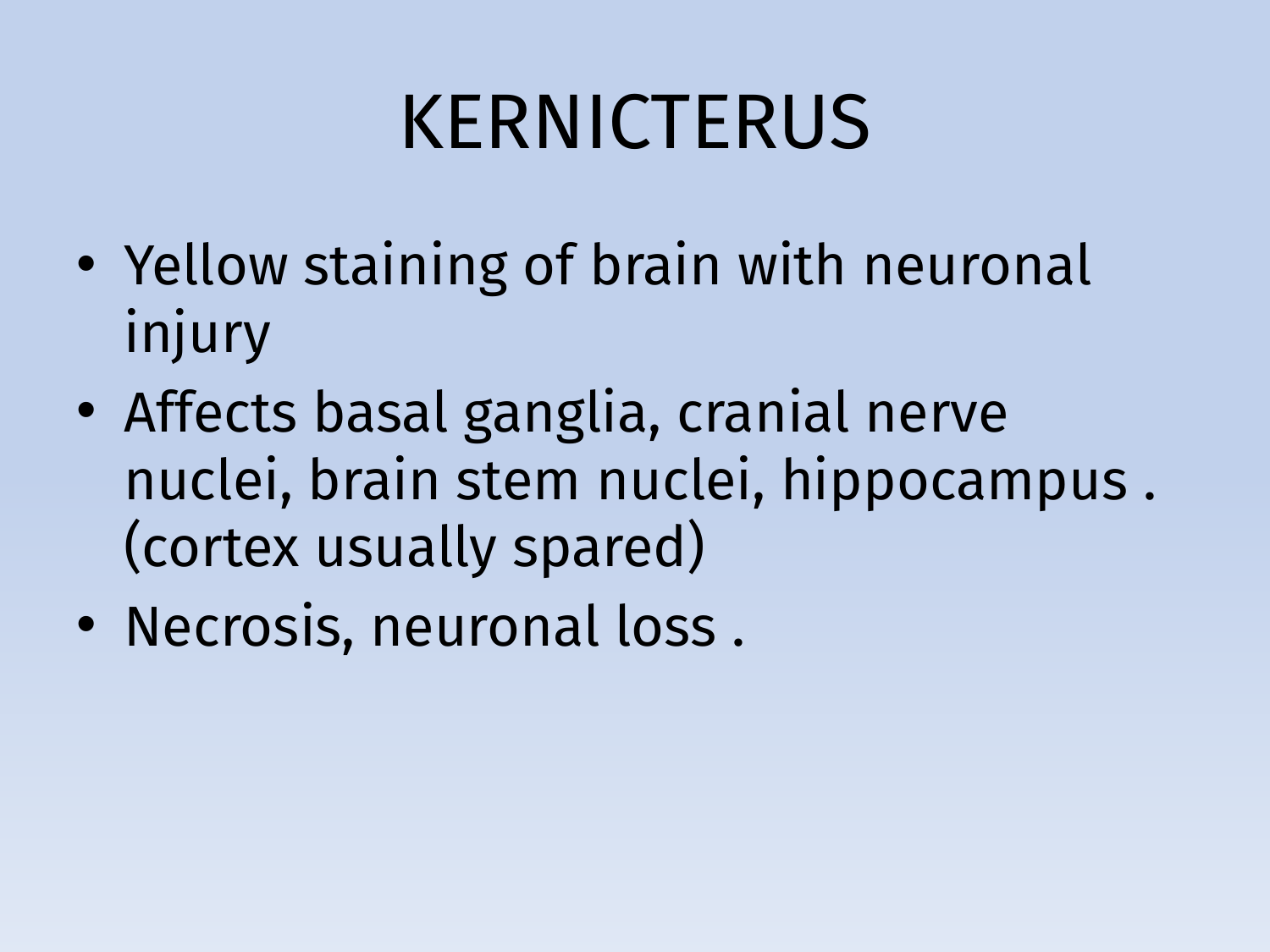

# KERNICTERUS
Yellow staining of brain with neuronal injury
Affects basal ganglia, cranial nerve nuclei, brain stem nuclei, hippocampus . (cortex usually spared)
Necrosis, neuronal loss .